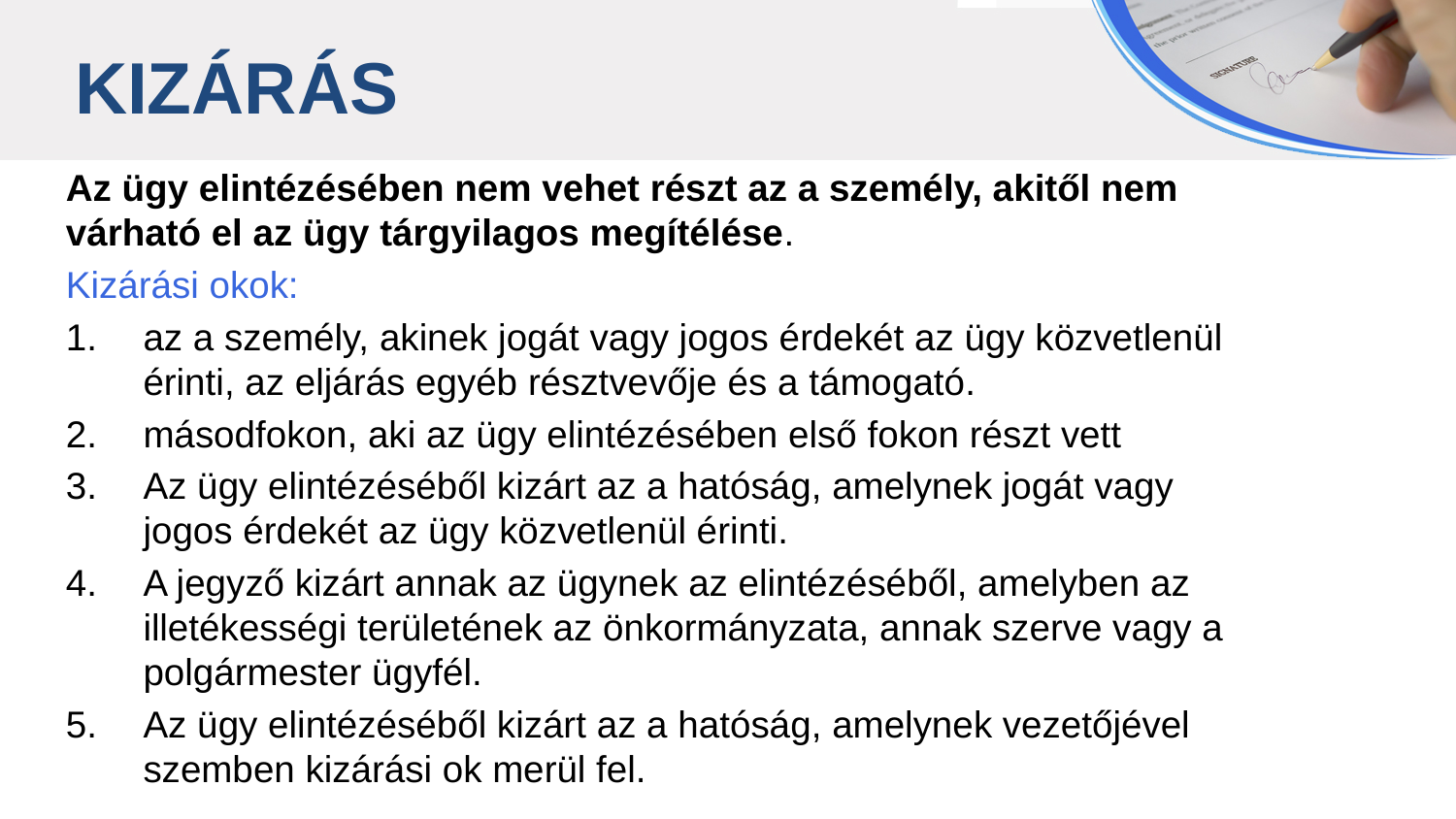

KIZÁRÁS
Az ügy elintézésében nem vehet részt az a személy, akitől nem várható el az ügy tárgyilagos megítélése.
Kizárási okok:
az a személy, akinek jogát vagy jogos érdekét az ügy közvetlenül érinti, az eljárás egyéb résztvevője és a támogató.
másodfokon, aki az ügy elintézésében első fokon részt vett
Az ügy elintézéséből kizárt az a hatóság, amelynek jogát vagy
jogos érdekét az ügy közvetlenül érinti.
A jegyző kizárt annak az ügynek az elintézéséből, amelyben az illetékességi területének az önkormányzata, annak szerve vagy a polgármester ügyfél.
Az ügy elintézéséből kizárt az a hatóság, amelynek vezetőjével szemben kizárási ok merül fel.